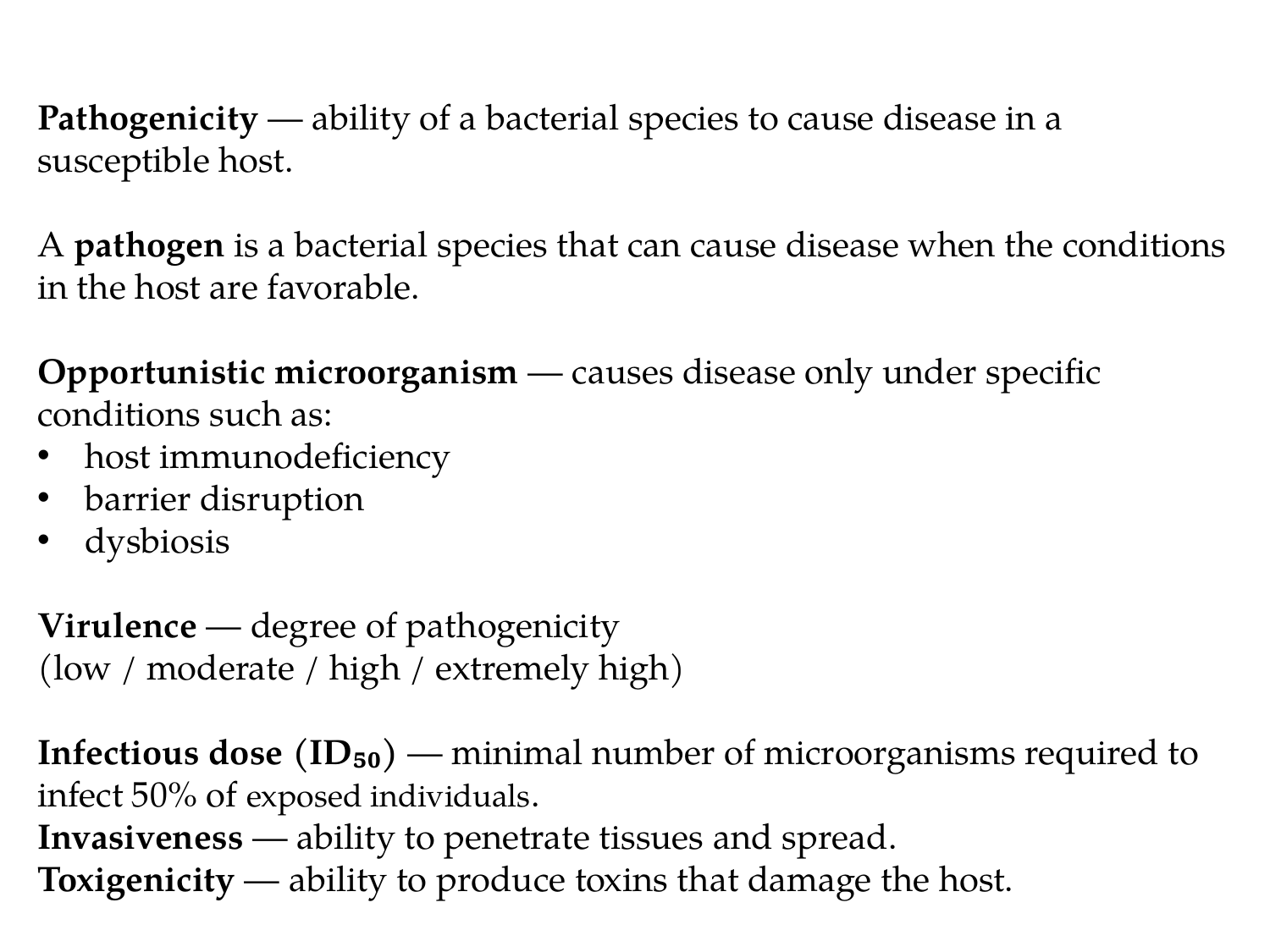

Pathogenicity — ability of a bacterial species to cause disease in a susceptible host.

A pathogen is a bacterial species that can cause disease when the conditions in the host are favorable.

Opportunistic microorganism — causes disease only under specific conditions such as:
host immunodeficiency
barrier disruption
dysbiosis

Virulence — degree of pathogenicity
(low / moderate / high / extremely high)

Infectious dose (ID₅₀) — minimal number of microorganisms required to infect 50% of exposed individuals.
Invasiveness — ability to penetrate tissues and spread.
Toxigenicity — ability to produce toxins that damage the host.